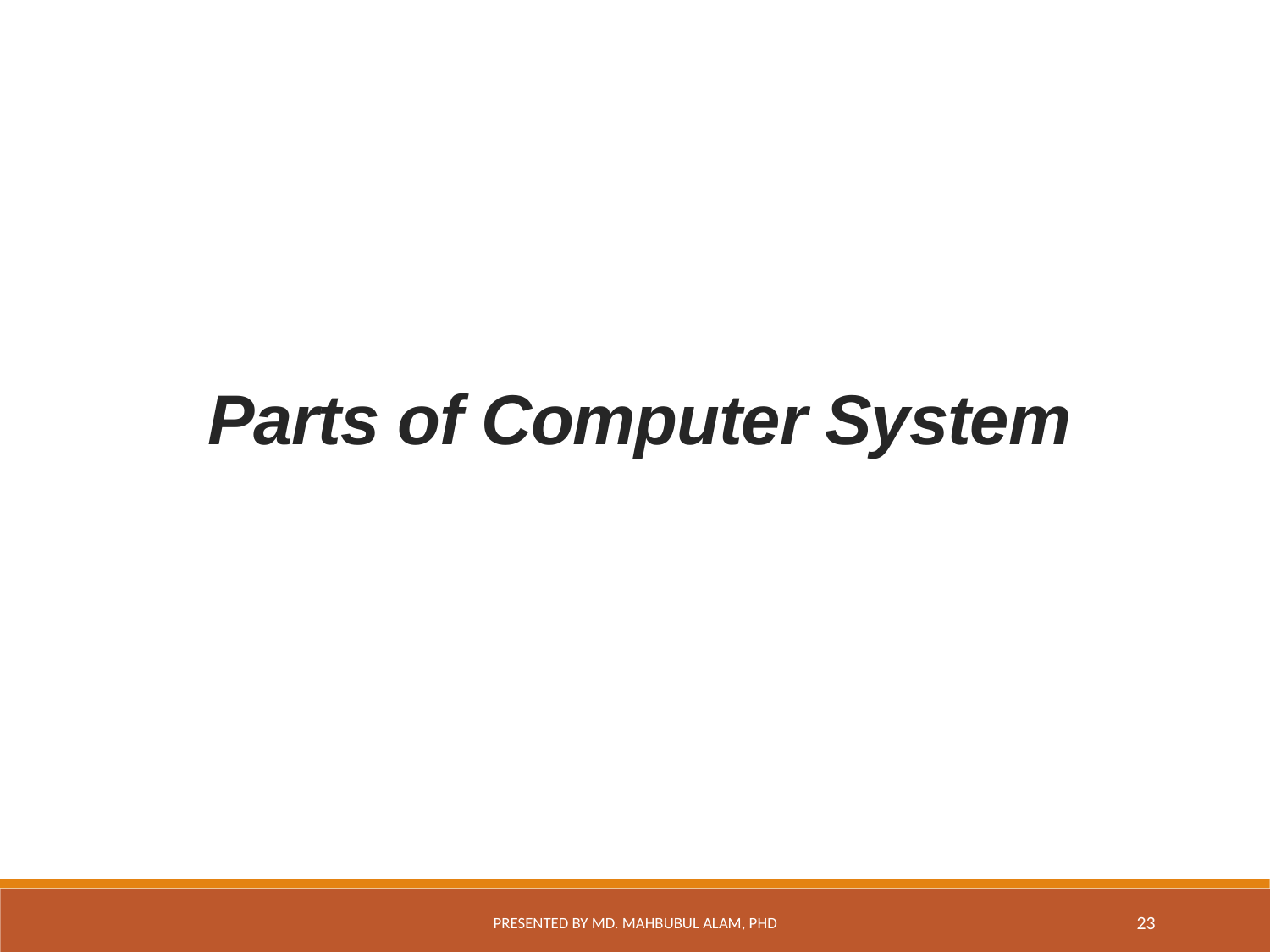

# Parts of Computer System
Presented by Md. Mahbubul Alam, PhD
23